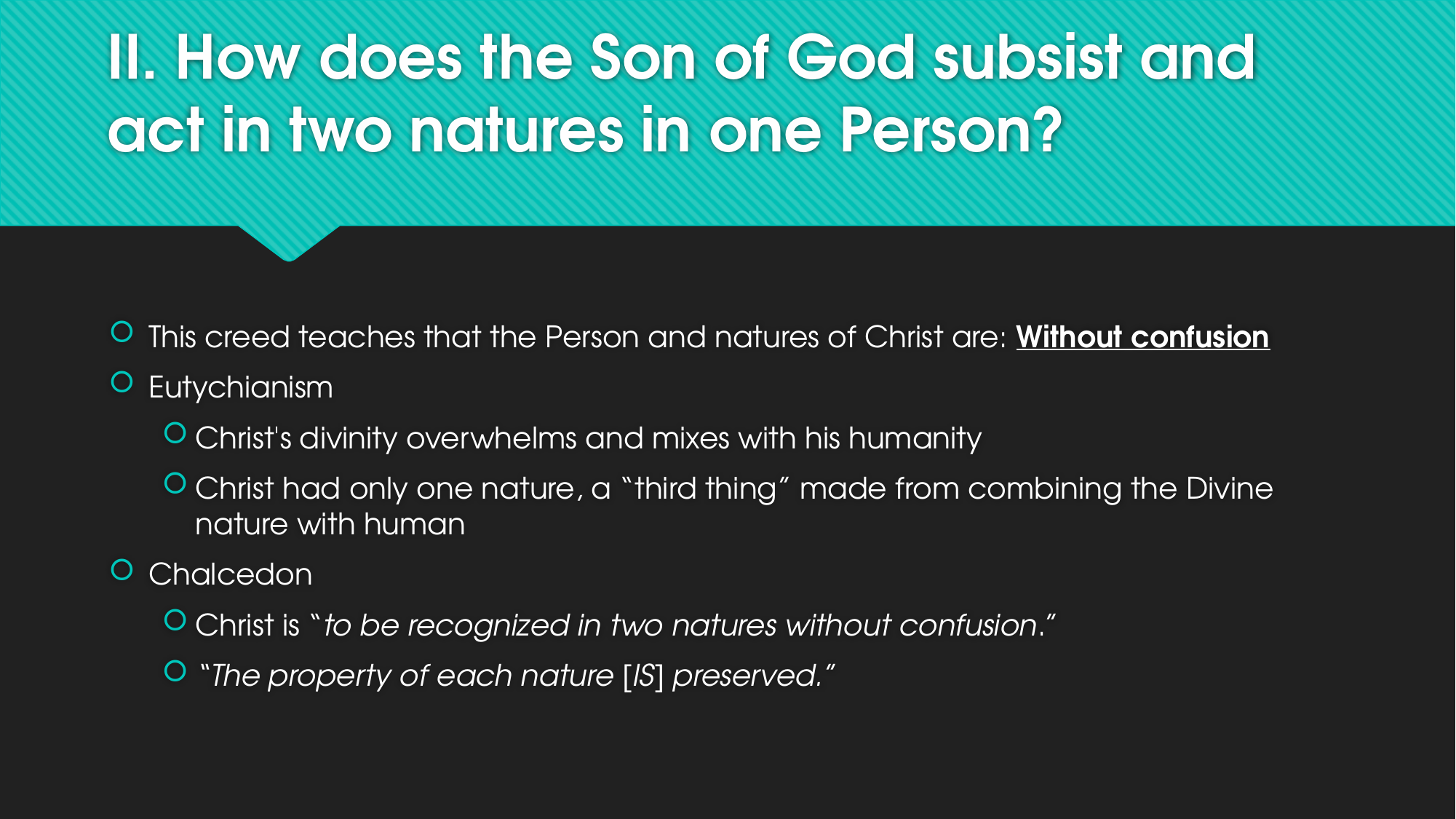

# II. How does the Son of God subsist and act in two natures in one Person?

This creed teaches that the Person and natures of Christ are: Without confusion
Eutychianism
Christ's divinity overwhelms and mixes with his humanity
Christ had only one nature, a “third thing” made from combining the Divine nature with human
Chalcedon
Christ is “to be recognized in two natures without confusion.”
“The property of each nature [IS] preserved.”